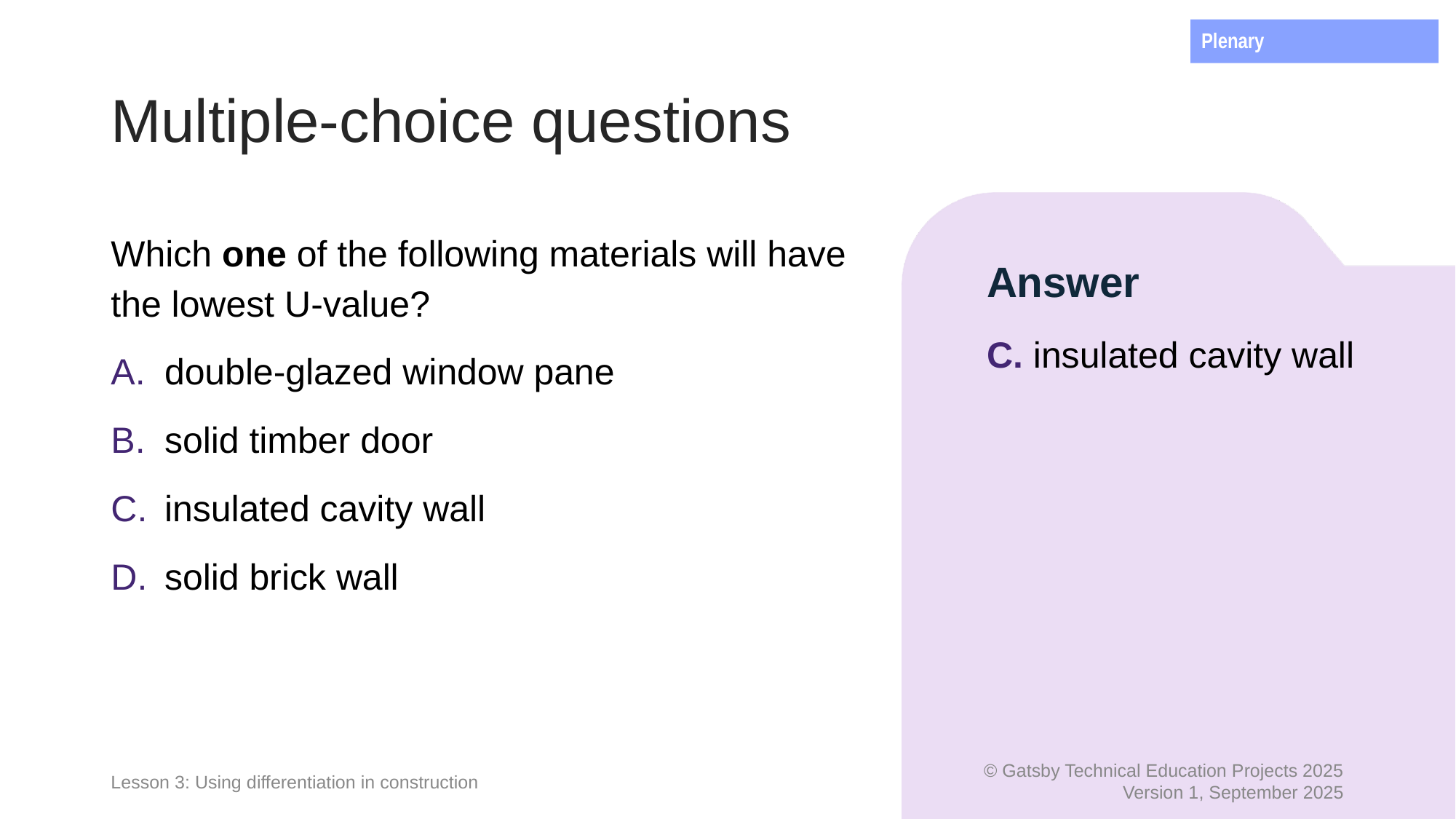

Plenary
# Multiple-choice questions
Which one of the following materials will have the lowest U-value?
double-glazed window pane
solid timber door
insulated cavity wall
solid brick wall
Answer
C. insulated cavity wall
Lesson 3: Using differentiation in construction